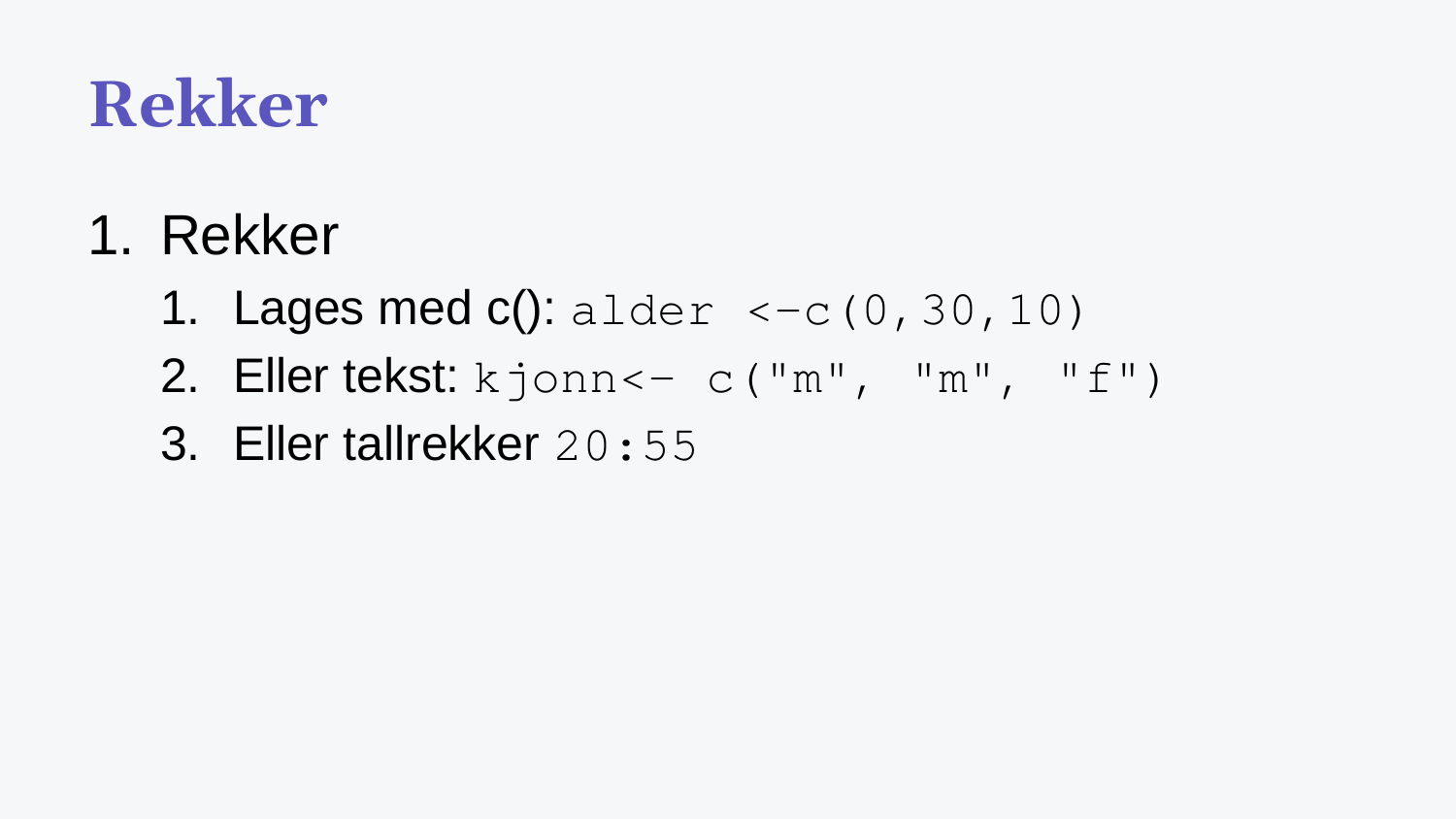

# Rekker
Rekker
Lages med c(): alder <-c(0,30,10)
Eller tekst: kjonn<- c("m", "m", "f")
Eller tallrekker 20:55